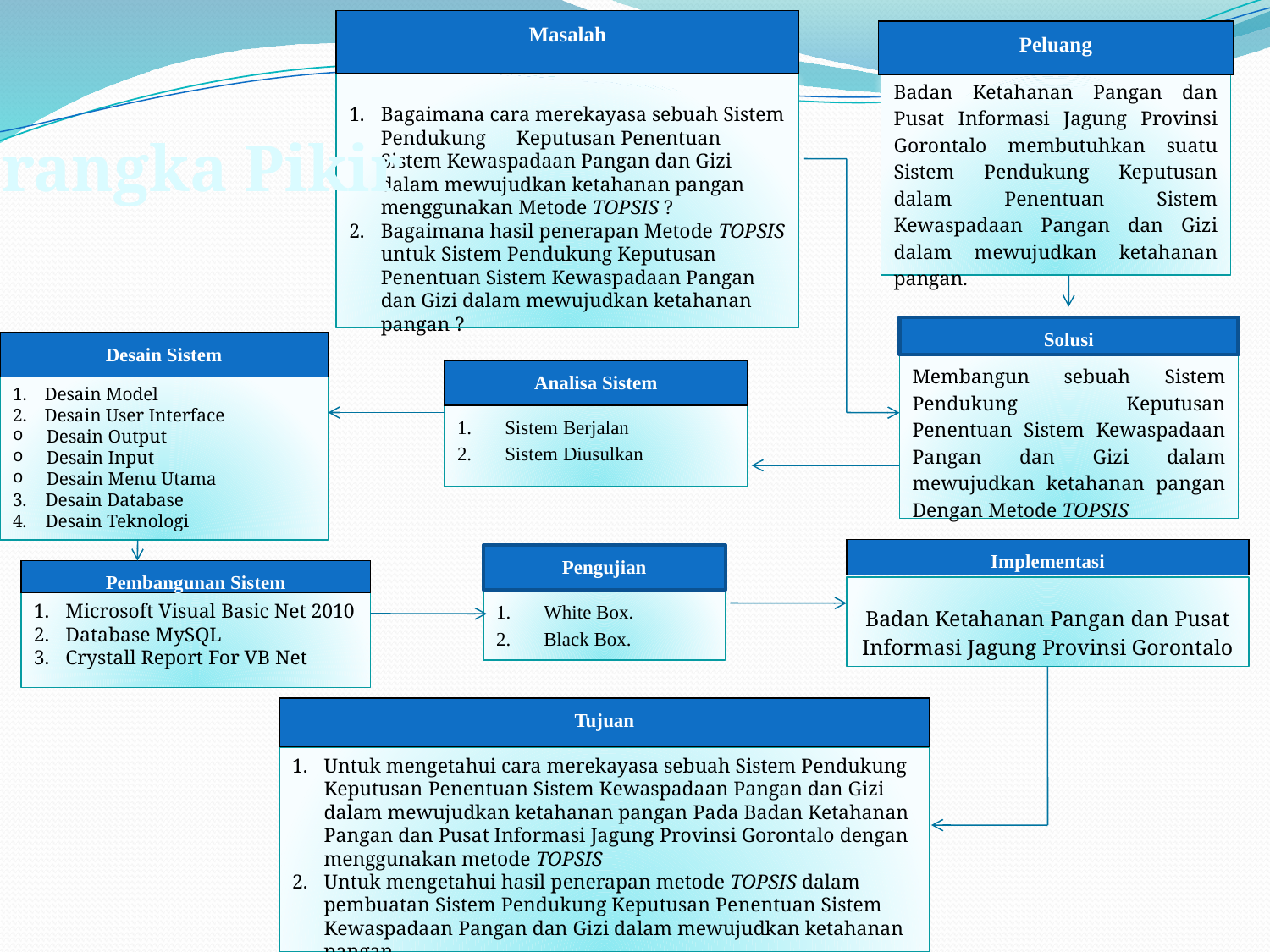

Masalah

Bagaimana cara merekayasa sebuah Sistem Pendukung      Keputusan Penentuan Sistem Kewaspadaan Pangan dan Gizi dalam mewujudkan ketahanan pangan menggunakan Metode TOPSIS ?
Bagaimana hasil penerapan Metode TOPSIS untuk Sistem Pendukung Keputusan Penentuan Sistem Kewaspadaan Pangan dan Gizi dalam mewujudkan ketahanan pangan ?
Peluang
Badan Ketahanan Pangan dan Pusat Informasi Jagung Provinsi Gorontalo membutuhkan suatu Sistem Pendukung Keputusan dalam Penentuan Sistem Kewaspadaan Pangan dan Gizi dalam mewujudkan ketahanan pangan.

Kerangka Pikir
Solusi
Membangun sebuah Sistem Pendukung Keputusan Penentuan Sistem Kewaspadaan Pangan dan Gizi dalam mewujudkan ketahanan pangan Dengan Metode TOPSIS
Desain Sistem
Desain Model
Desain User Interface
     Desain Output
     Desain Input
     Desain Menu Utama
3.    Desain Database
4.    Desain Teknologi
Analisa Sistem
Sistem Berjalan
Sistem Diusulkan

Implementasi
Badan Ketahanan Pangan dan Pusat Informasi Jagung Provinsi Gorontalo
Pengujian
White Box.
Black Box.
Pembangunan Sistem
Microsoft Visual Basic Net 2010
Database MySQL
Crystall Report For VB Net
Tujuan
Untuk mengetahui cara merekayasa sebuah Sistem Pendukung Keputusan Penentuan Sistem Kewaspadaan Pangan dan Gizi dalam mewujudkan ketahanan pangan Pada Badan Ketahanan Pangan dan Pusat Informasi Jagung Provinsi Gorontalo dengan menggunakan metode TOPSIS
Untuk mengetahui hasil penerapan metode TOPSIS dalam pembuatan Sistem Pendukung Keputusan Penentuan Sistem Kewaspadaan Pangan dan Gizi dalam mewujudkan ketahanan pangan.